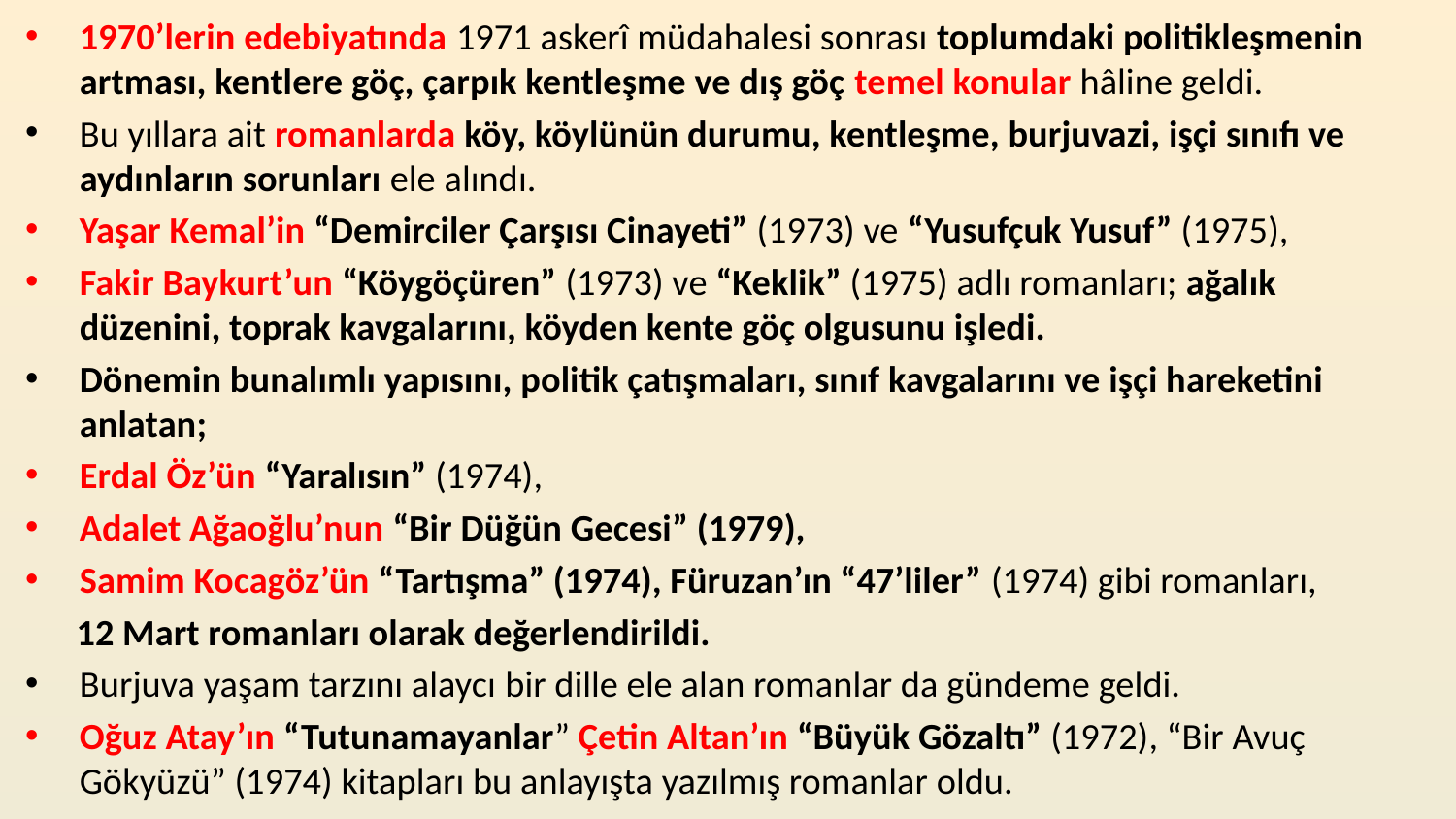

1970’lerin edebiyatında 1971 askerî müdahalesi sonrası toplumdaki politikleşmenin artması, kentlere göç, çarpık kentleşme ve dış göç temel konular hâline geldi.
Bu yıllara ait romanlarda köy, köylünün durumu, kentleşme, burjuvazi, işçi sınıfı ve aydınların sorunları ele alındı.
Yaşar Kemal’in “Demirciler Çarşısı Cinayeti” (1973) ve “Yusufçuk Yusuf” (1975),
Fakir Baykurt’un “Köygöçüren” (1973) ve “Keklik” (1975) adlı romanları; ağalık düzenini, toprak kavgalarını, köyden kente göç olgusunu işledi.
Dönemin bunalımlı yapısını, politik çatışmaları, sınıf kavgalarını ve işçi hareketini anlatan;
Erdal Öz’ün “Yaralısın” (1974),
Adalet Ağaoğlu’nun “Bir Düğün Gecesi” (1979),
Samim Kocagöz’ün “Tartışma” (1974), Füruzan’ın “47’liler” (1974) gibi romanları,
      12 Mart romanları olarak değerlendirildi.
Burjuva yaşam tarzını alaycı bir dille ele alan romanlar da gündeme geldi.
Oğuz Atay’ın “Tutunamayanlar” Çetin Altan’ın “Büyük Gözaltı” (1972), “Bir Avuç Gökyüzü” (1974) kitapları bu anlayışta yazılmış romanlar oldu.